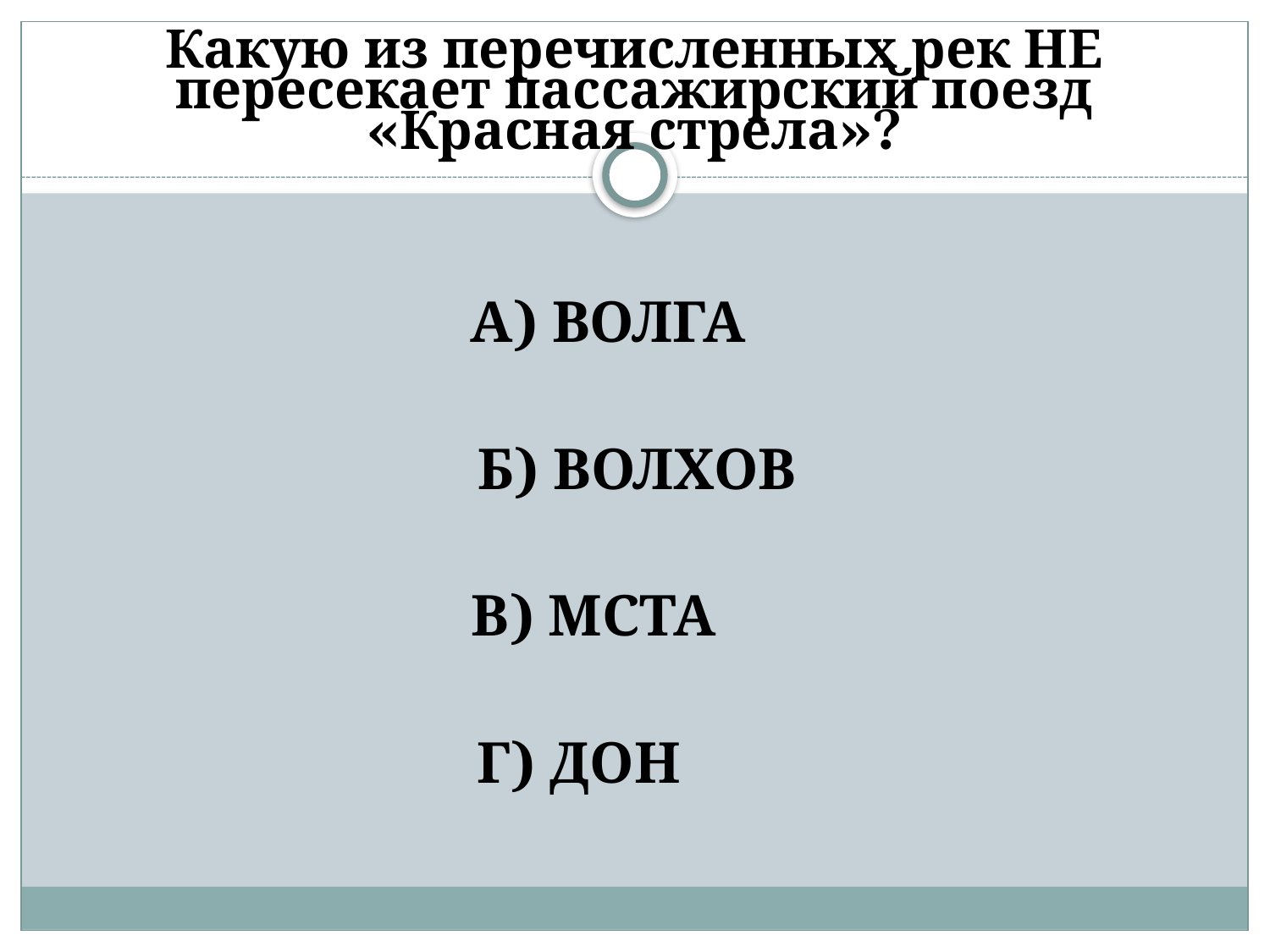

# Какую из перечисленных рек НЕ пересекает пассажирский поезд «Красная стрела»?
    А) ВОЛГА
        Б) ВОЛХОВ
  В) МСТА
Г) ДОН